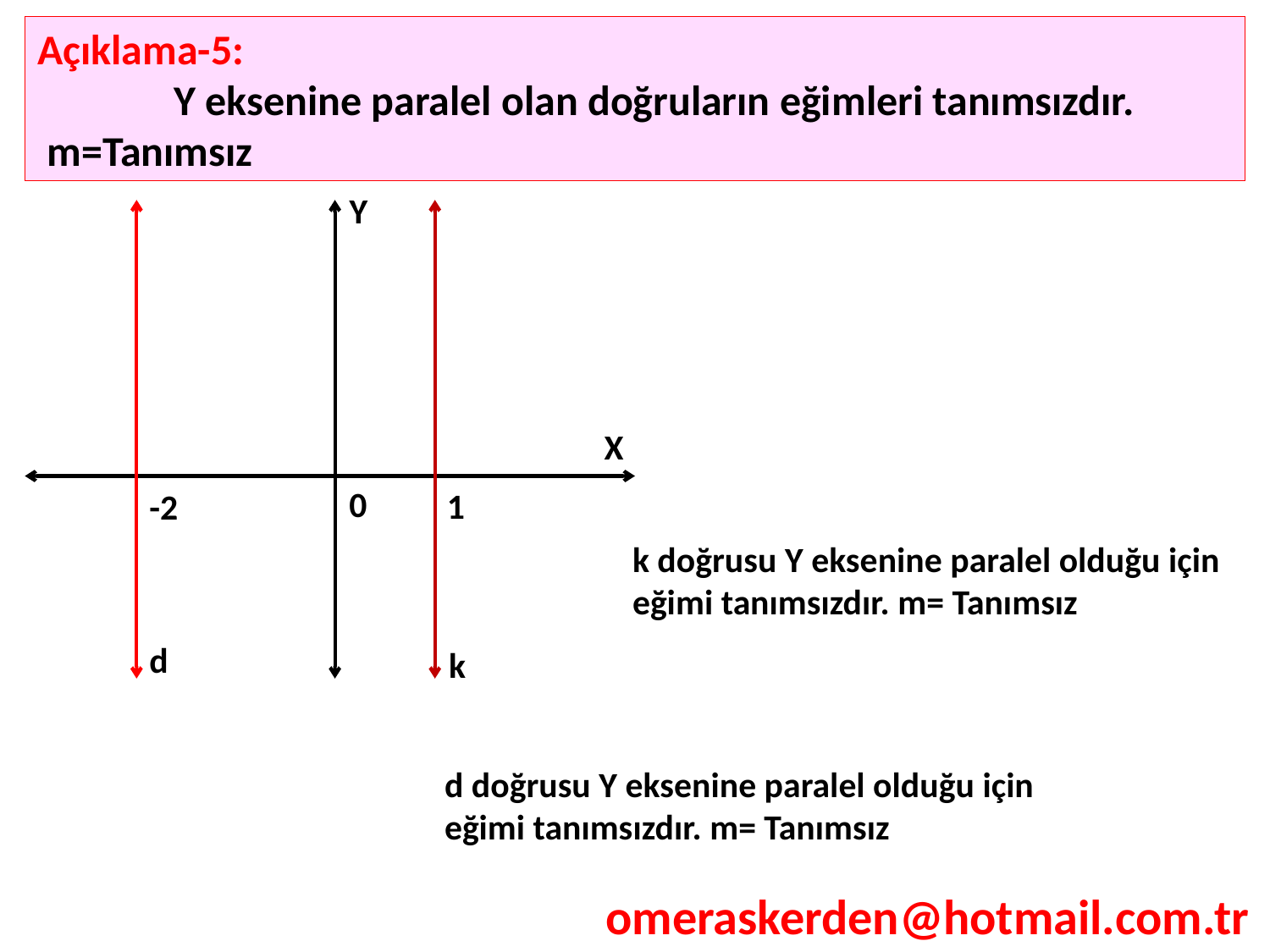

Açıklama-5:
	 Y eksenine paralel olan doğruların eğimleri tanımsızdır.
 m=Tanımsız
Y
X
0
1
-2
k doğrusu Y eksenine paralel olduğu için
eğimi tanımsızdır. m= Tanımsız
d
k
d doğrusu Y eksenine paralel olduğu için
eğimi tanımsızdır. m= Tanımsız
omeraskerden@hotmail.com.tr